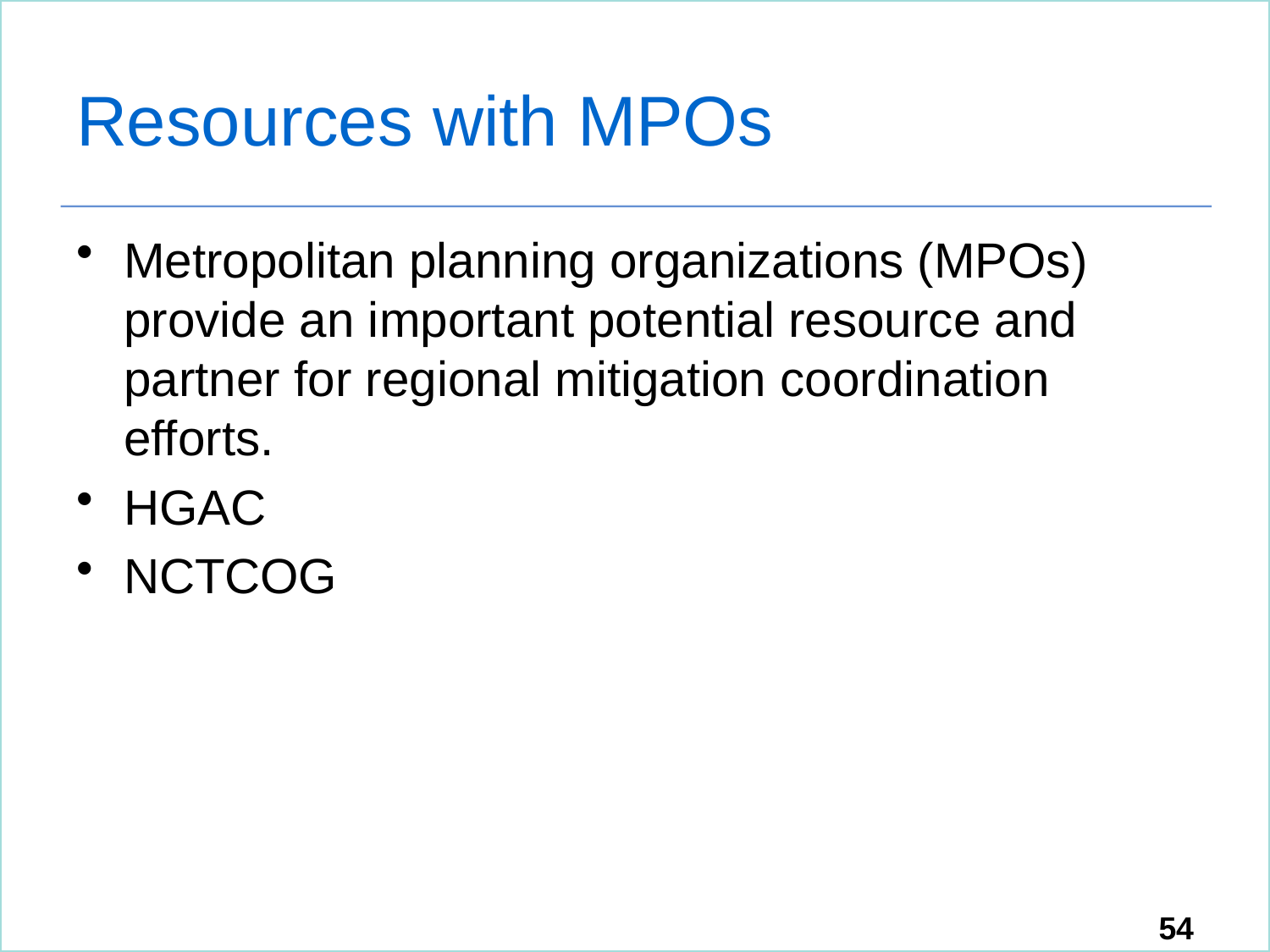

# Resources with MPOs
Metropolitan planning organizations (MPOs) provide an important potential resource and partner for regional mitigation coordination efforts.
HGAC
NCTCOG

54